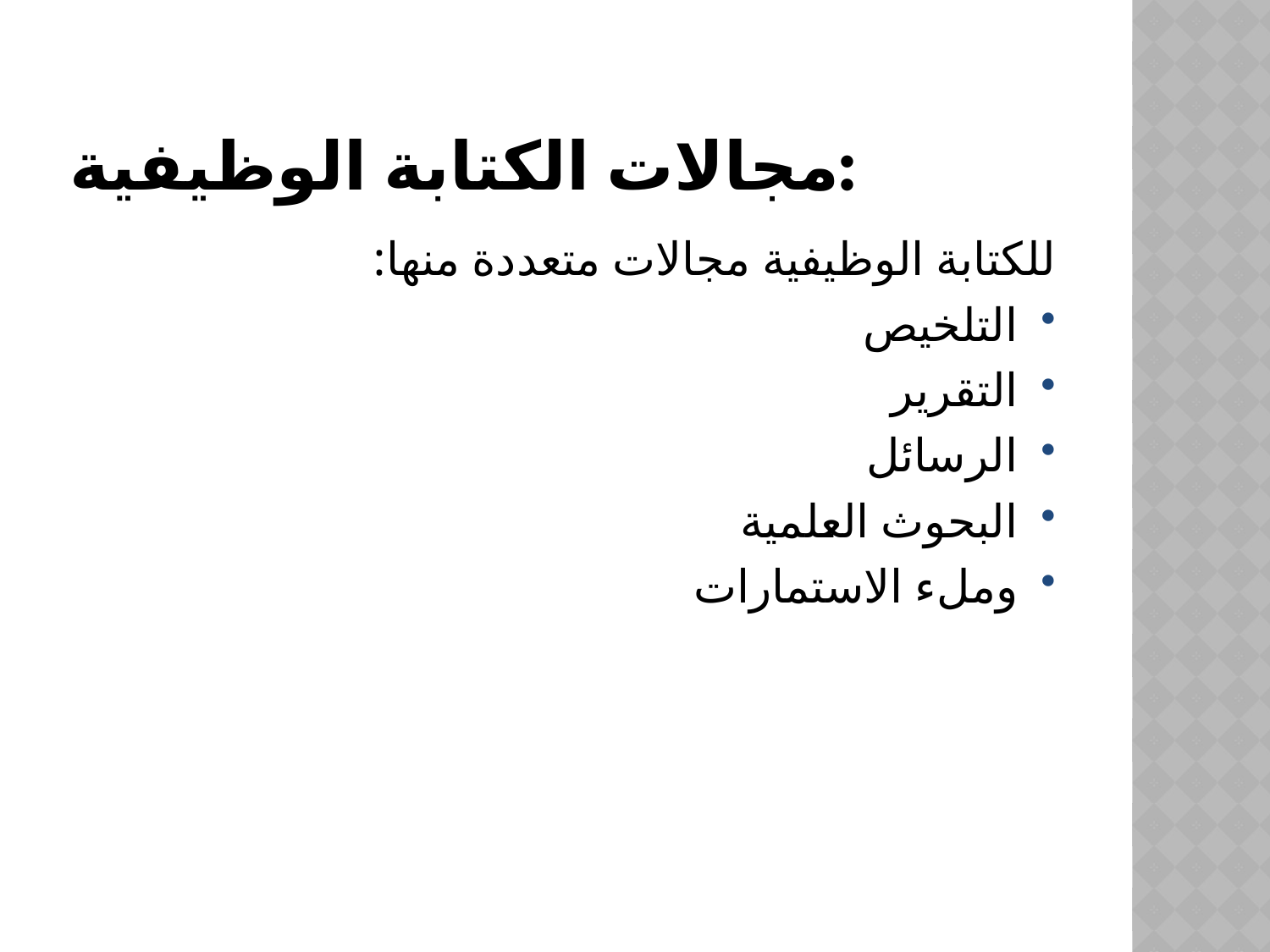

# مجالات الكتابة الوظيفية:
للكتابة الوظيفية مجالات متعددة منها:
التلخيص
التقرير
الرسائل
البحوث العلمية
وملء الاستمارات